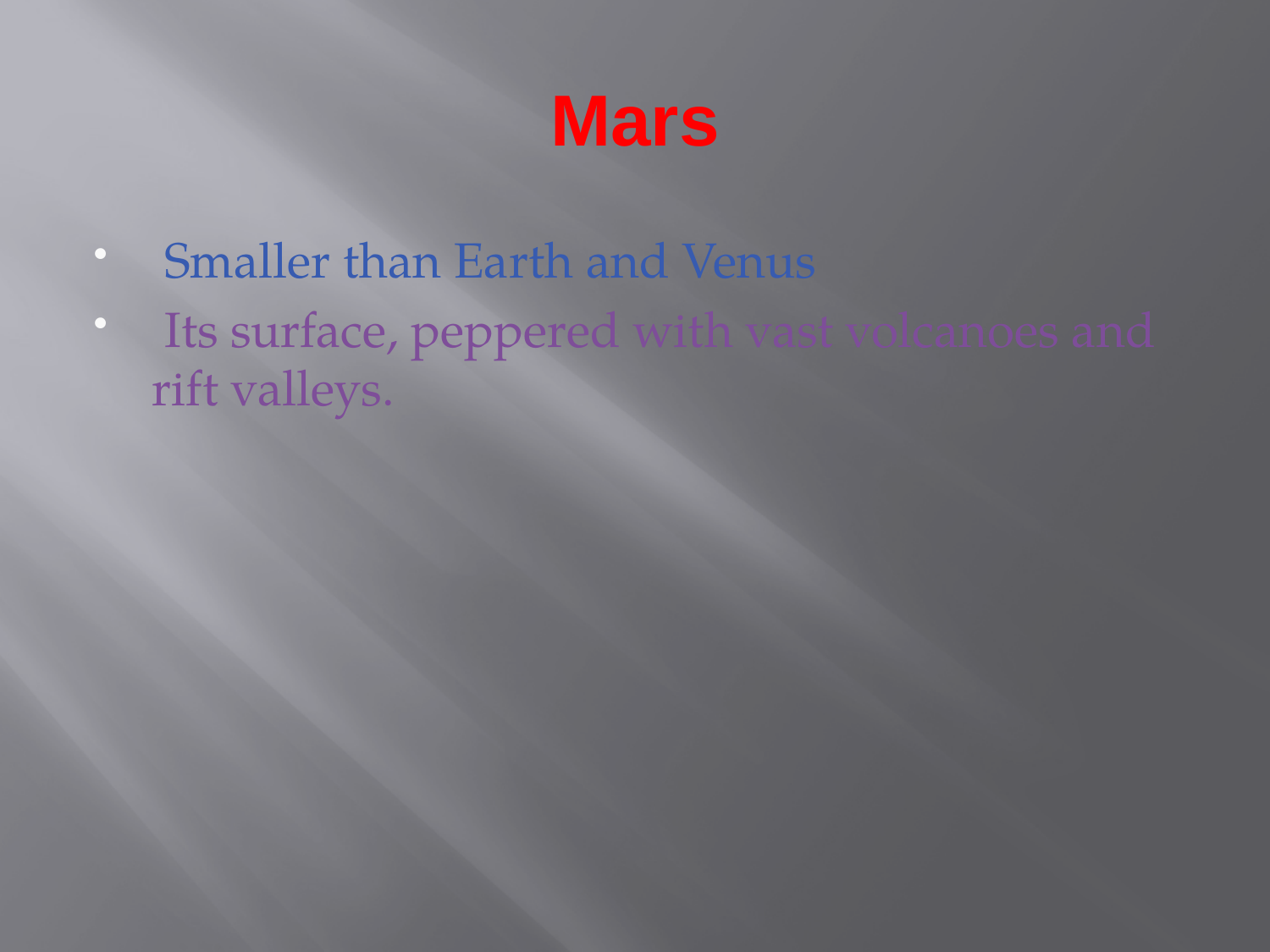

# Mars
 Smaller than Earth and Venus
 Its surface, peppered with vast volcanoes and rift valleys.